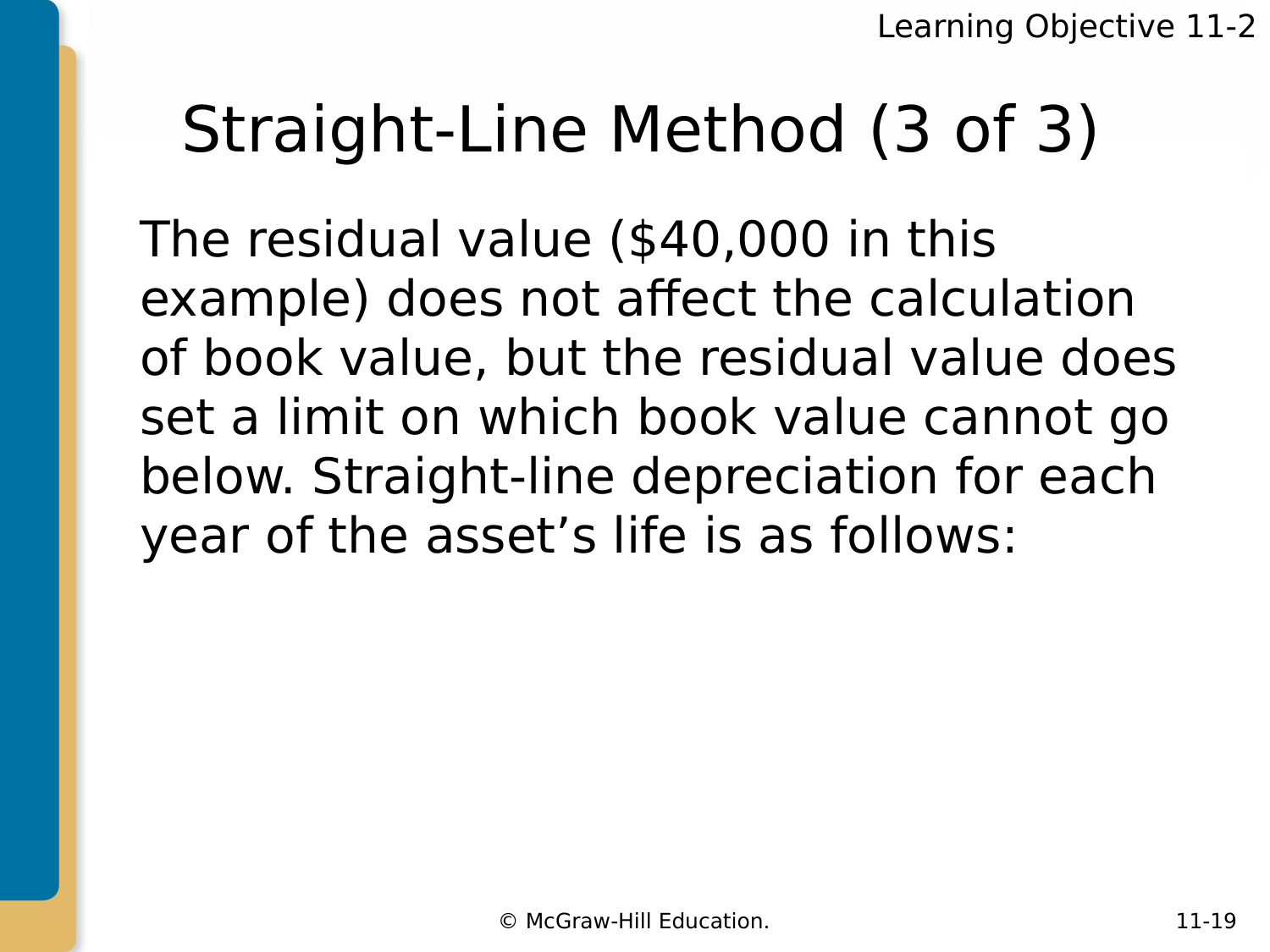

Learning Objective 11-2
# Straight-Line Method (3 of 3)
The residual value ($40,000 in this example) does not affect the calculation of book value, but the residual value does set a limit on which book value cannot go below. Straight-line depreciation for each year of the asset’s life is as follows: